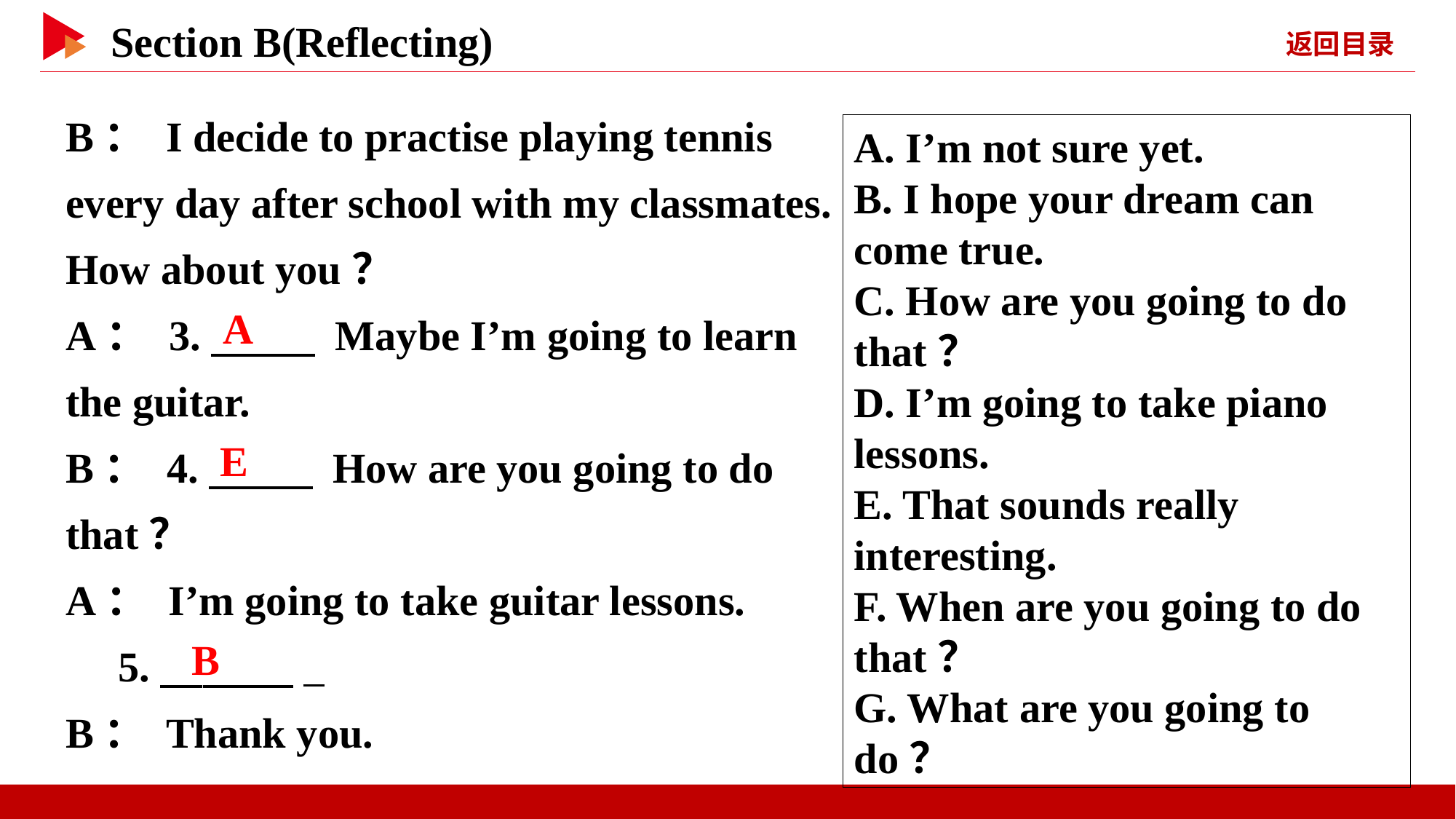

B： I decide to practise playing tennis every day after school with my classmates. How about you？
A： 3.　  　 Maybe I’m going to learn the guitar.
B： 4.　  　 How are you going to do that？
A： I’m going to take guitar lessons.
     5.　   　  _
B： Thank you.
A. I’m not sure yet.
B. I hope your dream can come true.
C. How are you going to do that？
D. I’m going to take piano lessons.
E. That sounds really interesting.
F. When are you going to do that？
G. What are you going to do？
A
E
B